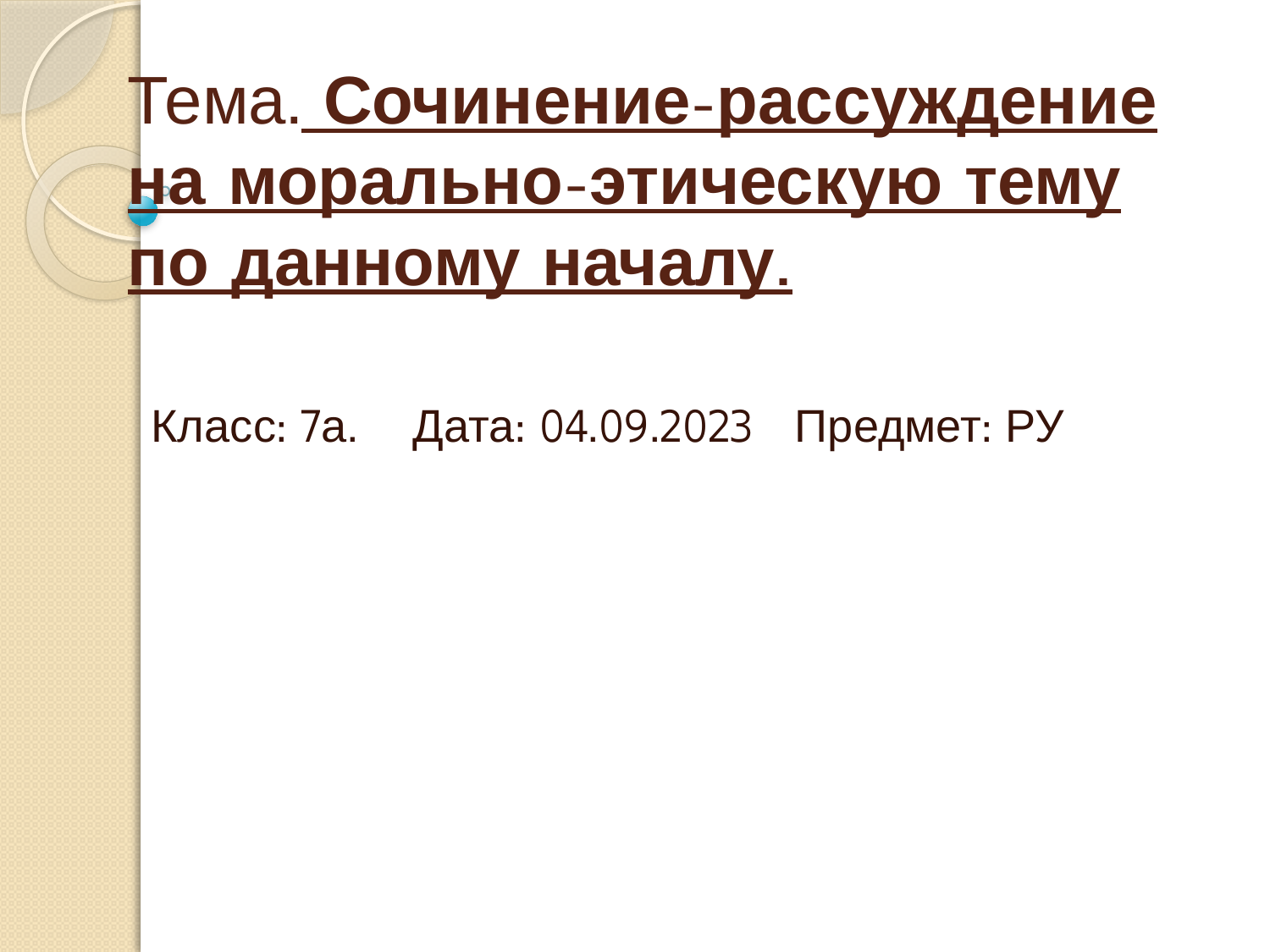

# Тема. Сочинение-рассуждение на морально-этическую тему по данному началу.
Класс: 7а.    Дата: 04.09.2023   Предмет: РУ